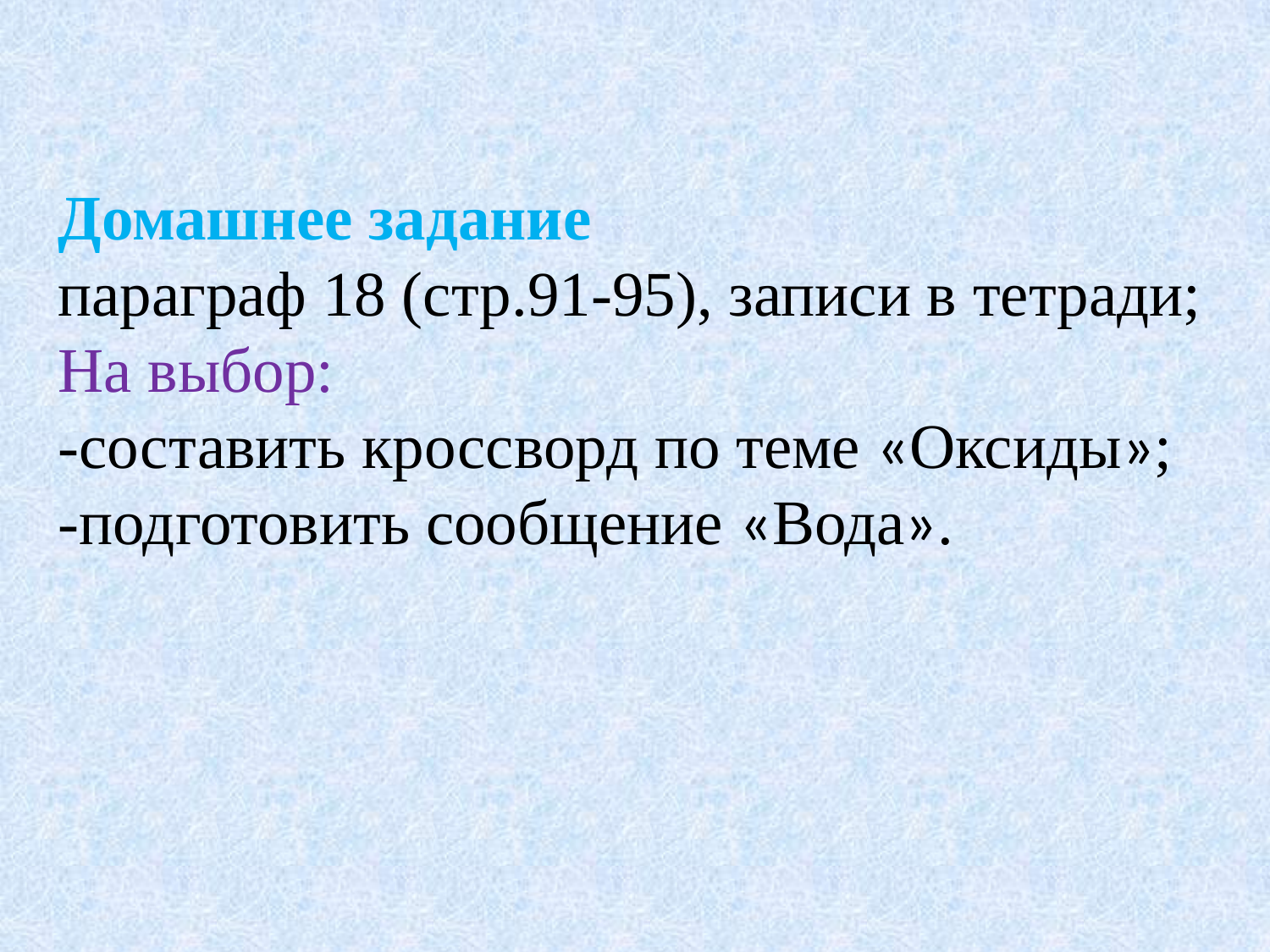

Домашнее задание
параграф 18 (стр.91-95), записи в тетради;
На выбор:
-составить кроссворд по теме «Оксиды»;
-подготовить сообщение «Вода».